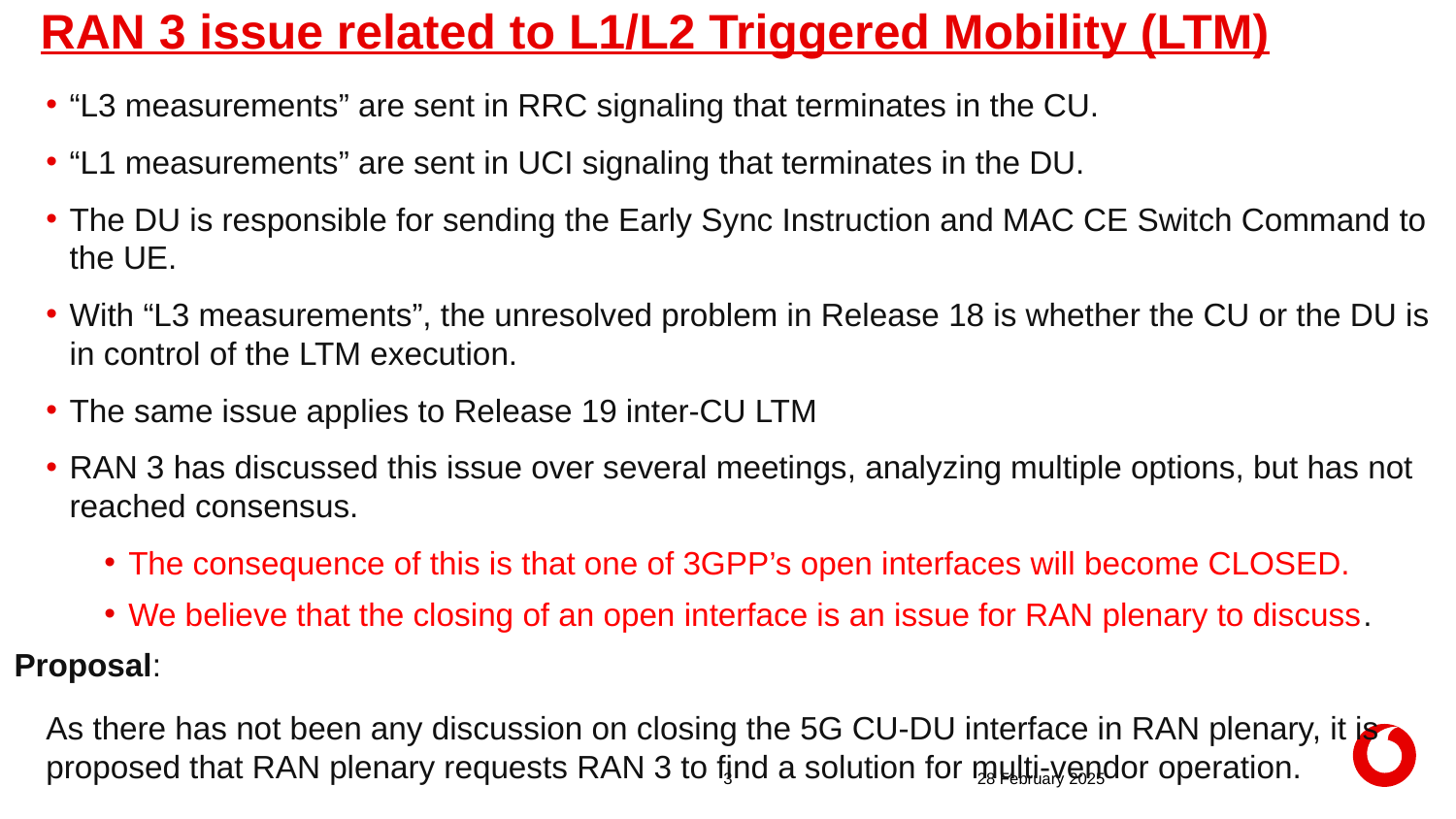

# RAN 3 issue related to L1/L2 Triggered Mobility (LTM)
“L3 measurements” are sent in RRC signaling that terminates in the CU.
“L1 measurements” are sent in UCI signaling that terminates in the DU.
The DU is responsible for sending the Early Sync Instruction and MAC CE Switch Command to the UE.
With “L3 measurements”, the unresolved problem in Release 18 is whether the CU or the DU is in control of the LTM execution.
The same issue applies to Release 19 inter-CU LTM
RAN 3 has discussed this issue over several meetings, analyzing multiple options, but has not reached consensus.
The consequence of this is that one of 3GPP’s open interfaces will become CLOSED.
We believe that the closing of an open interface is an issue for RAN plenary to discuss.
Proposal:
As there has not been any discussion on closing the 5G CU-DU interface in RAN plenary, it is proposed that RAN plenary requests RAN 3 to find a solution for multi-vendor operation.

28 February 2025
3